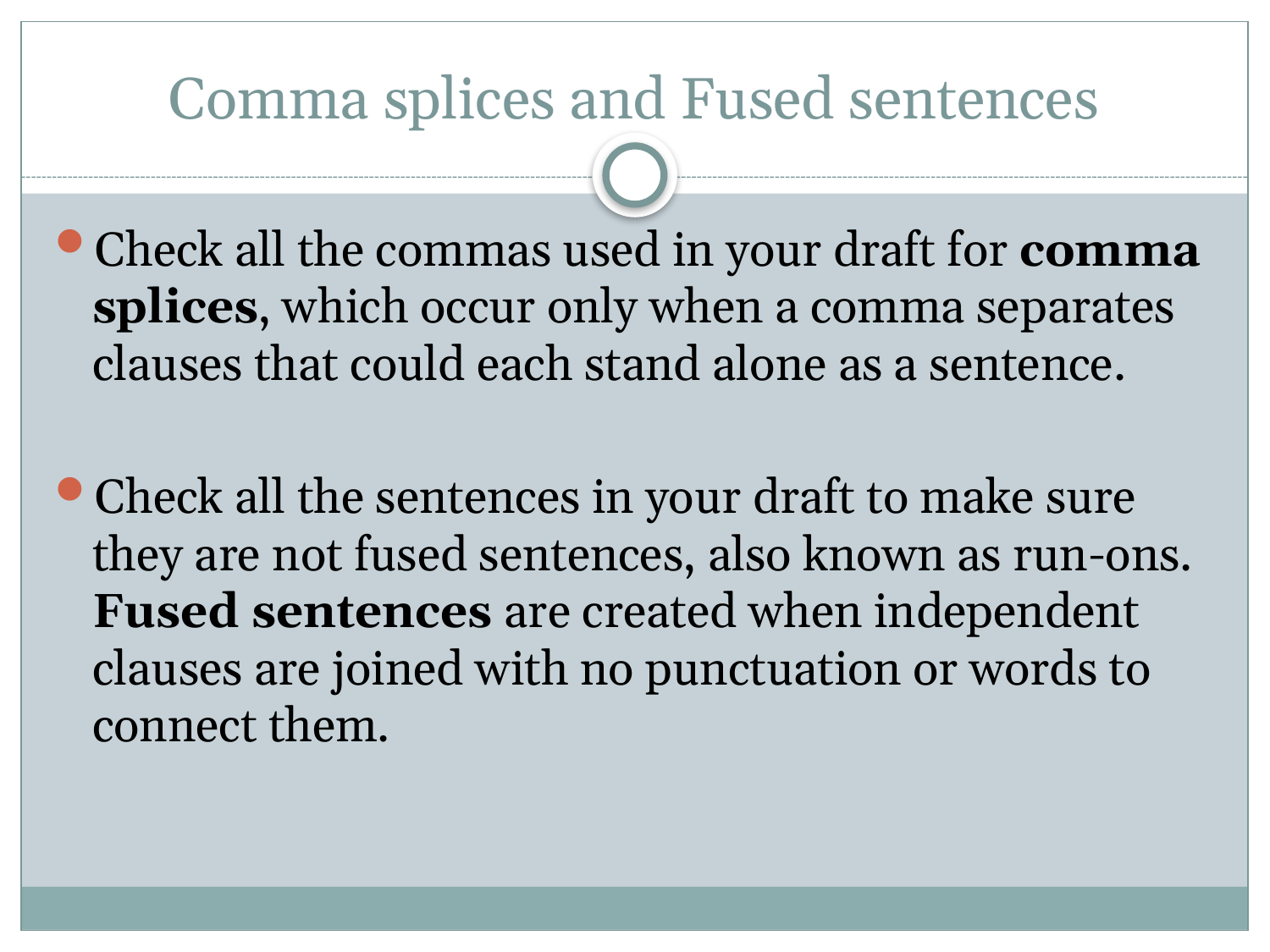

# Comma splices and Fused sentences
Check all the commas used in your draft for comma splices, which occur only when a comma separates clauses that could each stand alone as a sentence.

Check all the sentences in your draft to make sure they are not fused sentences, also known as run-ons. Fused sentences are created when independent clauses are joined with no punctuation or words to connect them.